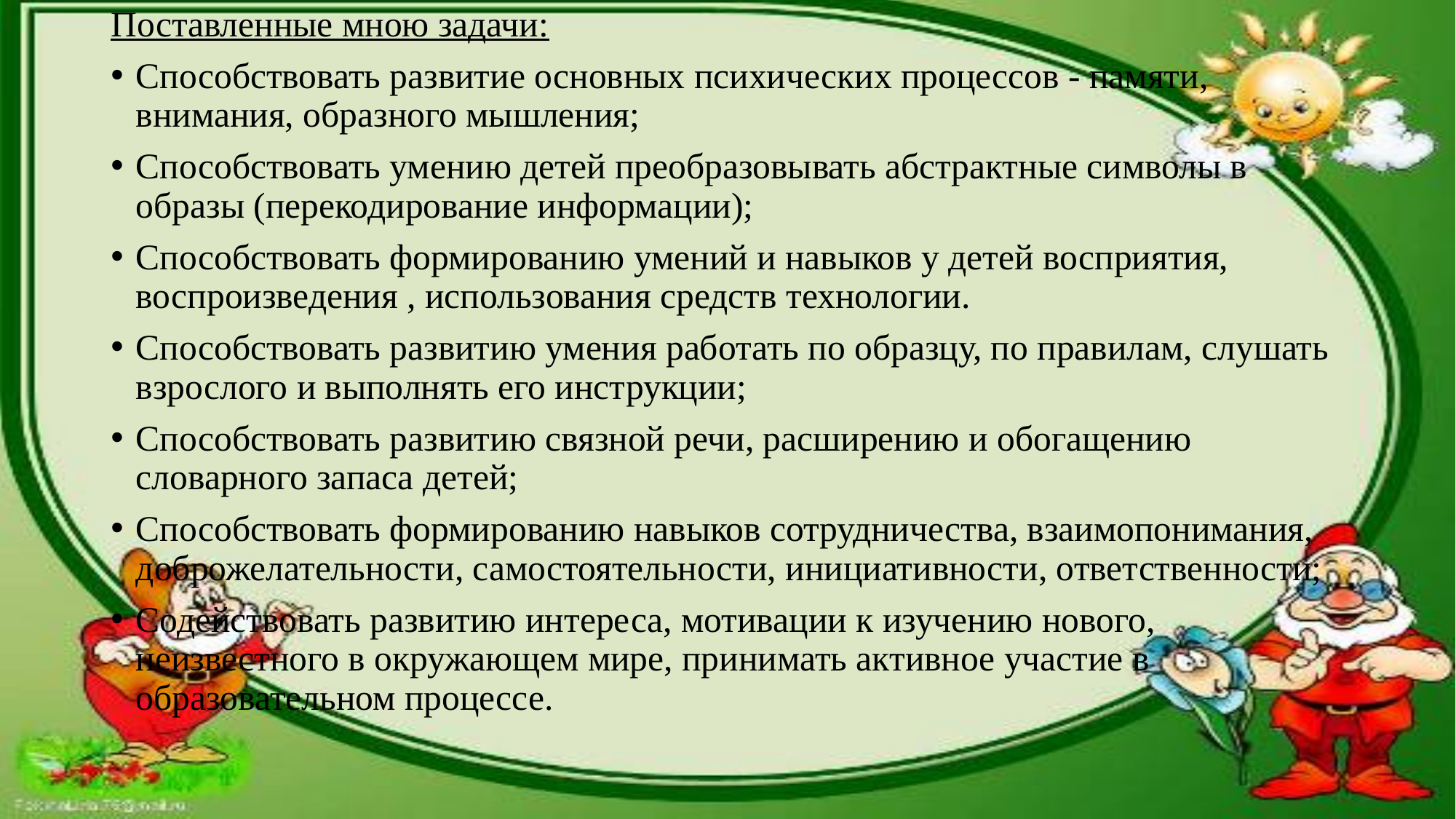

Поставленные мною задачи:
Способствовать развитие основных психических процессов - памяти, внимания, образного мышления;
Способствовать умению детей преобразовывать абстрактные символы в образы (перекодирование информации);
Способствовать формированию умений и навыков у детей восприятия, воспроизведения , использования средств технологии.
Способствовать развитию умения работать по образцу, по правилам, слушать взрослого и выполнять его инструкции;
Способствовать развитию связной речи, расширению и обогащению словарного запаса детей;
Способствовать формированию навыков сотрудничества, взаимопонимания, доброжелательности, самостоятельности, инициативности, ответственности;
Содействовать развитию интереса, мотивации к изучению нового, неизвестного в окружающем мире, принимать активное участие в образовательном процессе.